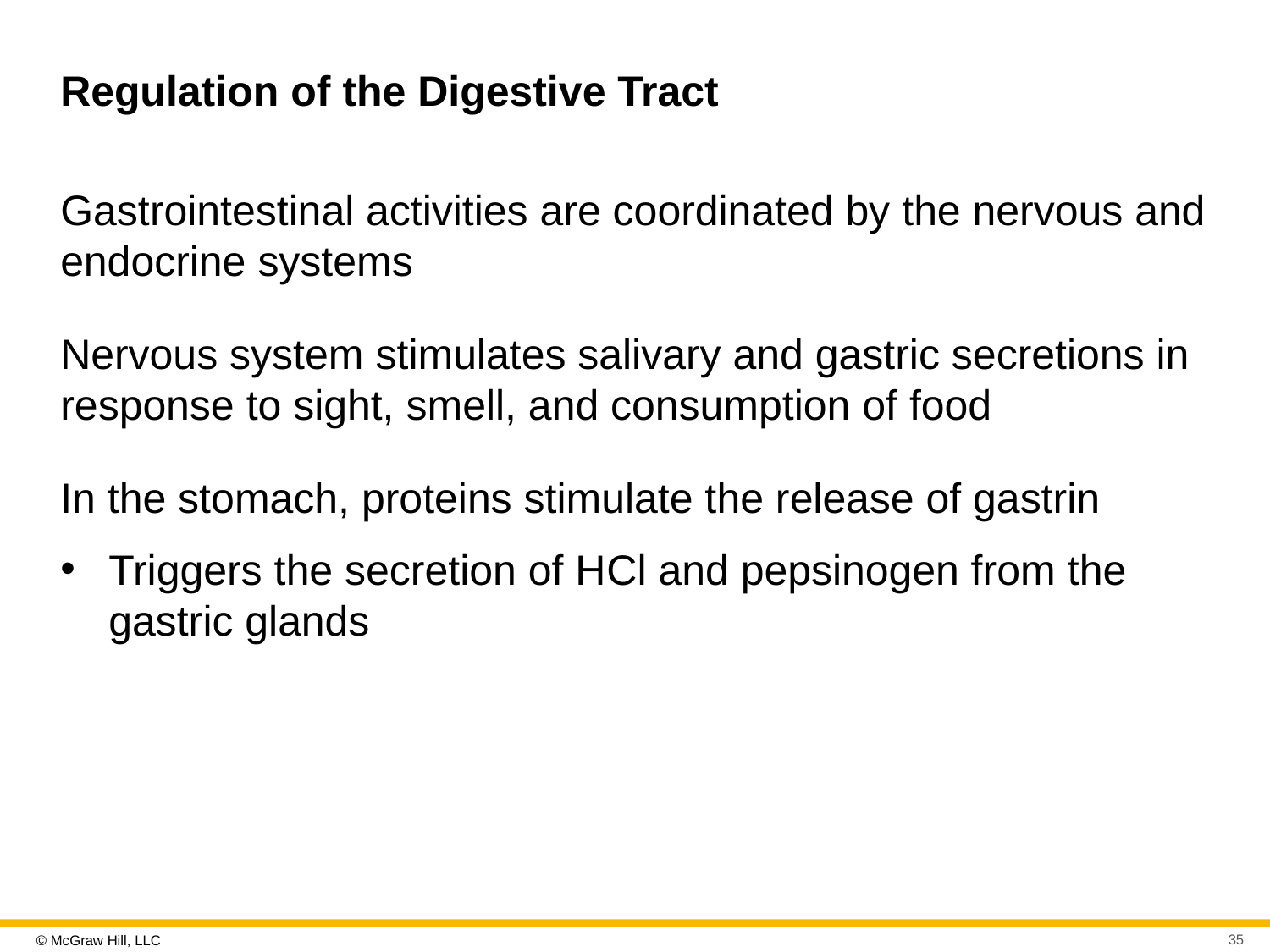

# Regulation of the Digestive Tract
Gastrointestinal activities are coordinated by the nervous and endocrine systems
Nervous system stimulates salivary and gastric secretions in response to sight, smell, and consumption of food
In the stomach, proteins stimulate the release of gastrin
Triggers the secretion of H C l and pepsinogen from the gastric glands
35